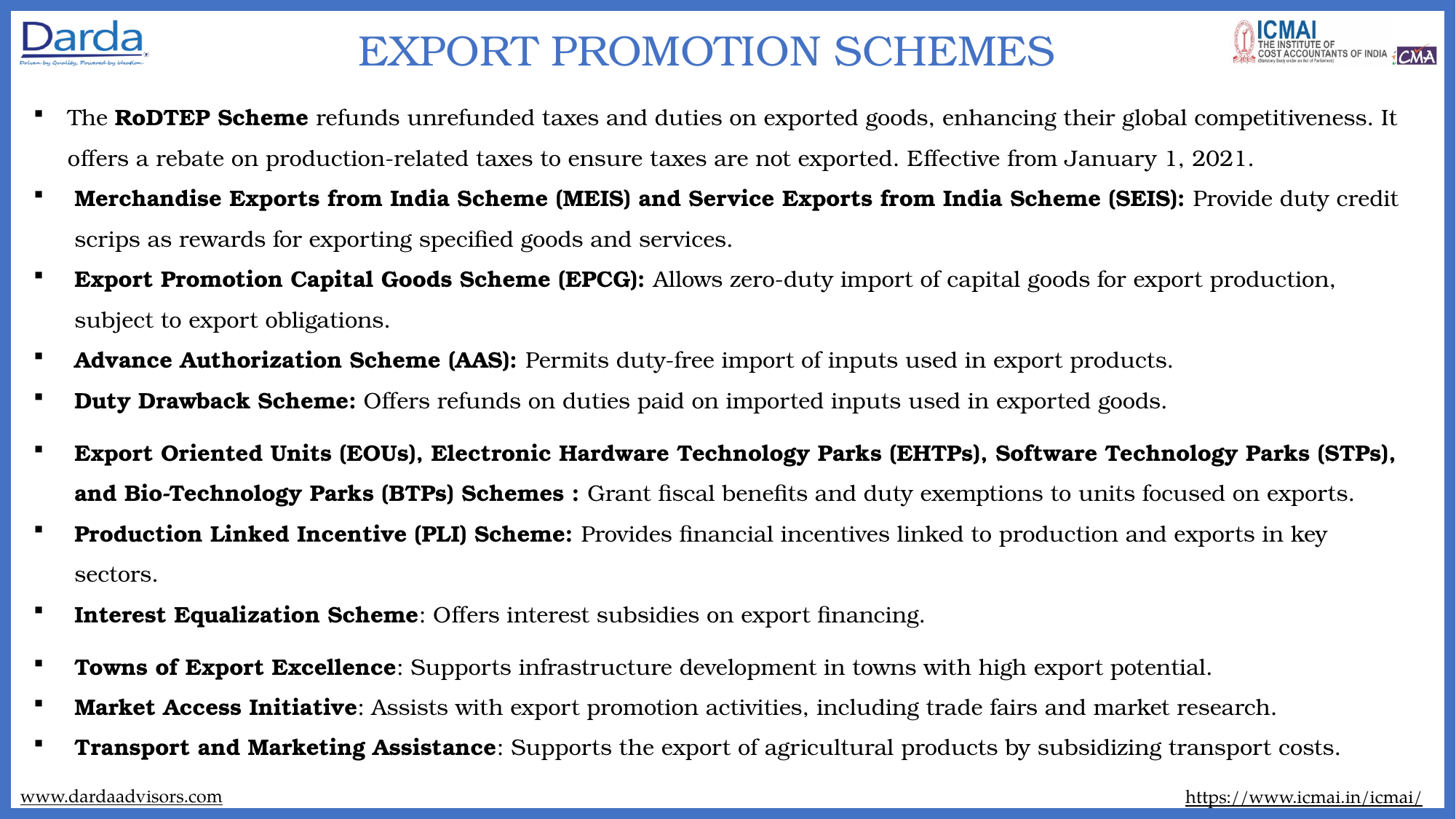

EXPORT PROMOTION SCHEMES
The RoDTEP Scheme refunds unrefunded taxes and duties on exported goods, enhancing their global competitiveness. It offers a rebate on production-related taxes to ensure taxes are not exported. Effective from January 1, 2021.
Merchandise Exports from India Scheme (MEIS) and Service Exports from India Scheme (SEIS): Provide duty credit scrips as rewards for exporting specified goods and services.
Export Promotion Capital Goods Scheme (EPCG): Allows zero-duty import of capital goods for export production, subject to export obligations.
Advance Authorization Scheme (AAS): Permits duty-free import of inputs used in export products.
Duty Drawback Scheme: Offers refunds on duties paid on imported inputs used in exported goods.
Export Oriented Units (EOUs), Electronic Hardware Technology Parks (EHTPs), Software Technology Parks (STPs), and Bio-Technology Parks (BTPs) Schemes : Grant fiscal benefits and duty exemptions to units focused on exports.
Production Linked Incentive (PLI) Scheme: Provides financial incentives linked to production and exports in key sectors.
Interest Equalization Scheme: Offers interest subsidies on export financing.
Towns of Export Excellence: Supports infrastructure development in towns with high export potential.
Market Access Initiative: Assists with export promotion activities, including trade fairs and market research.
Transport and Marketing Assistance: Supports the export of agricultural products by subsidizing transport costs.